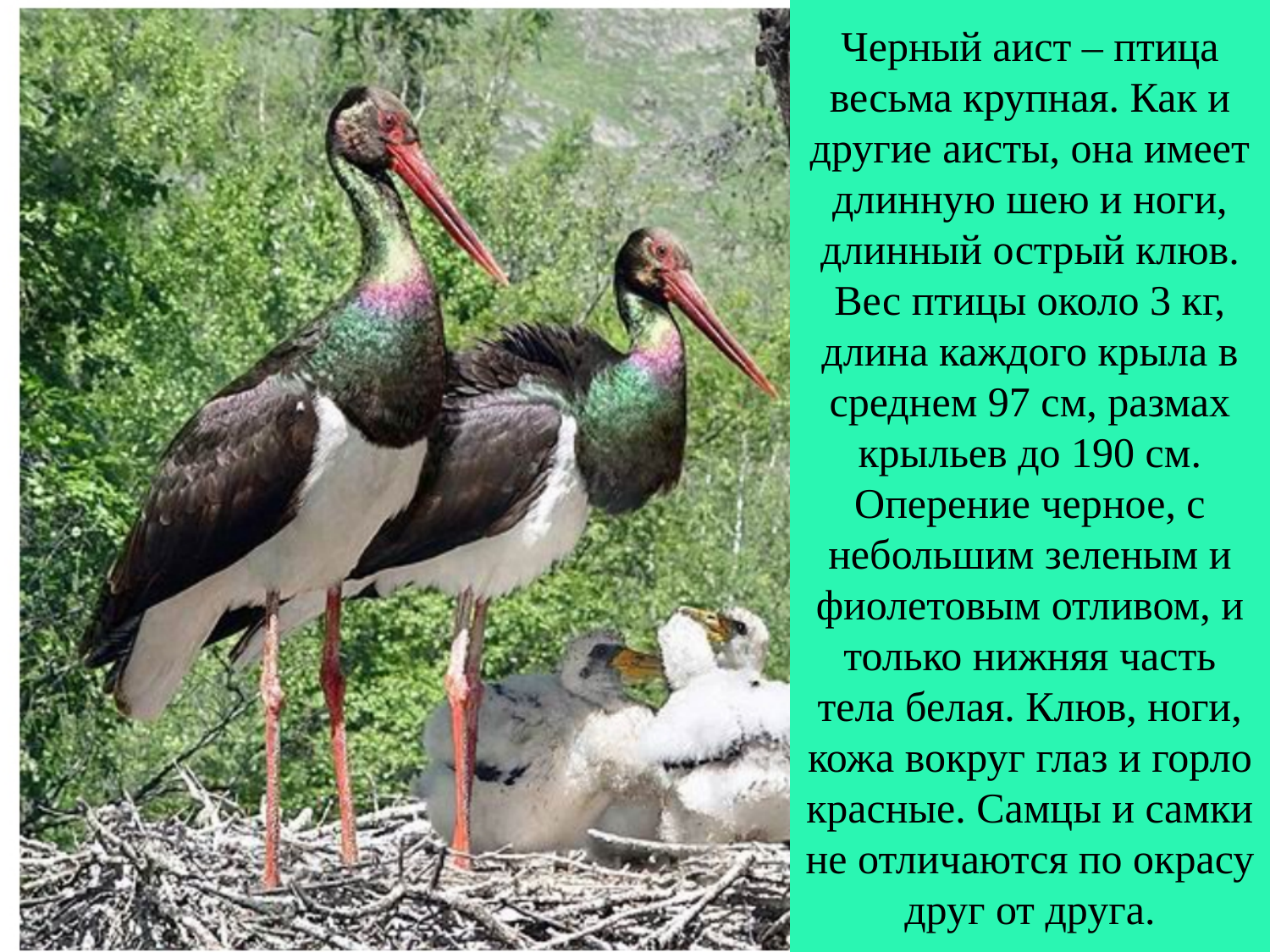

Черный аист – птица весьма крупная. Как и другие аисты, она имеет длинную шею и ноги, длинный острый клюв. Вес птицы около 3 кг, длина каждого крыла в среднем 97 см, размах крыльев до 190 см. Оперение черное, с небольшим зеленым и фиолетовым отливом, и только нижняя часть тела белая. Клюв, ноги, кожа вокруг глаз и горло красные. Самцы и самки не отличаются по окрасу друг от друга.